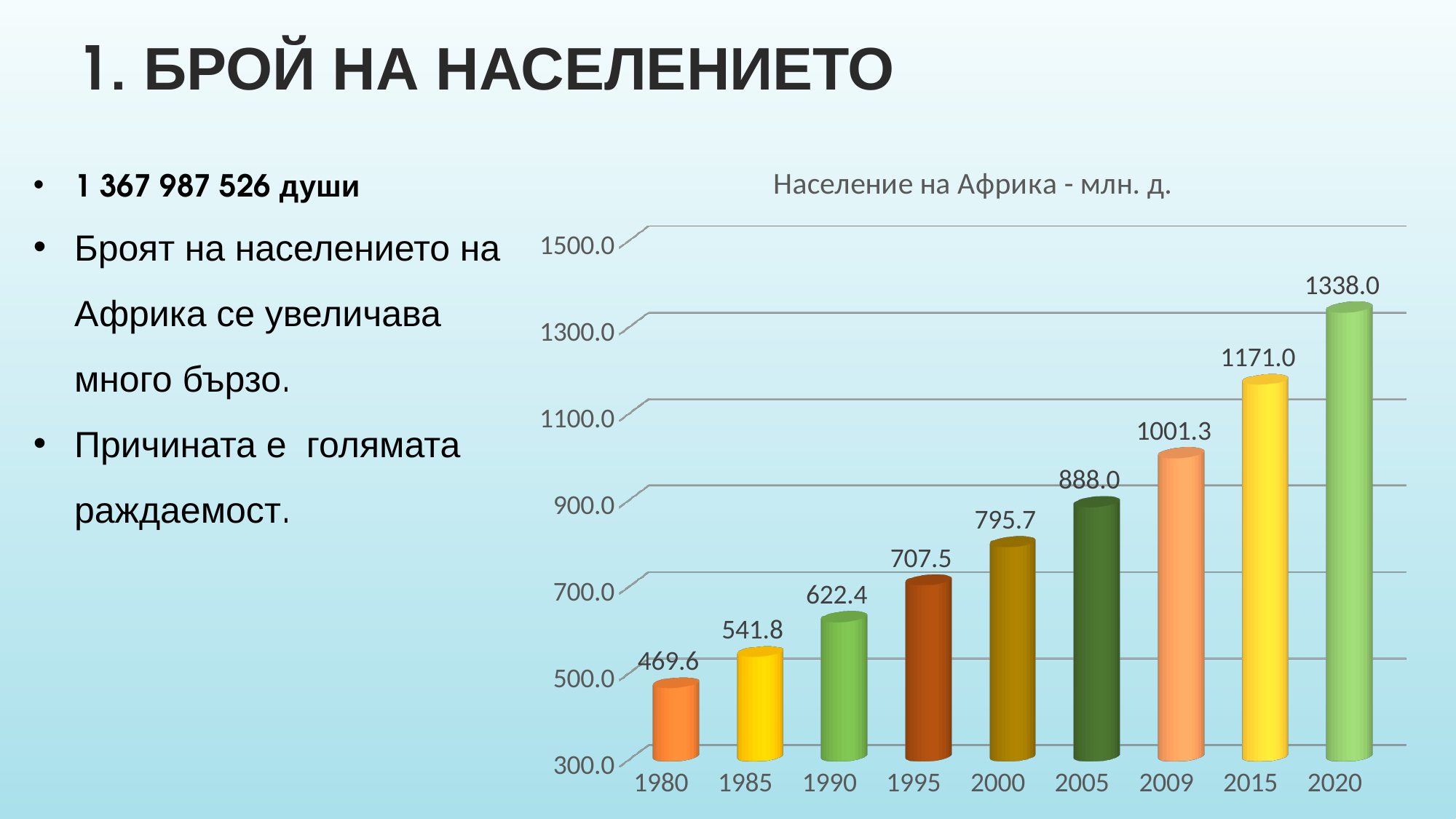

# 1. Брой на населението
1 367 987 526 души
Броят на населението на Африка се увеличава много бързо.
Причината е  голямата раждаемост.

[unsupported chart]